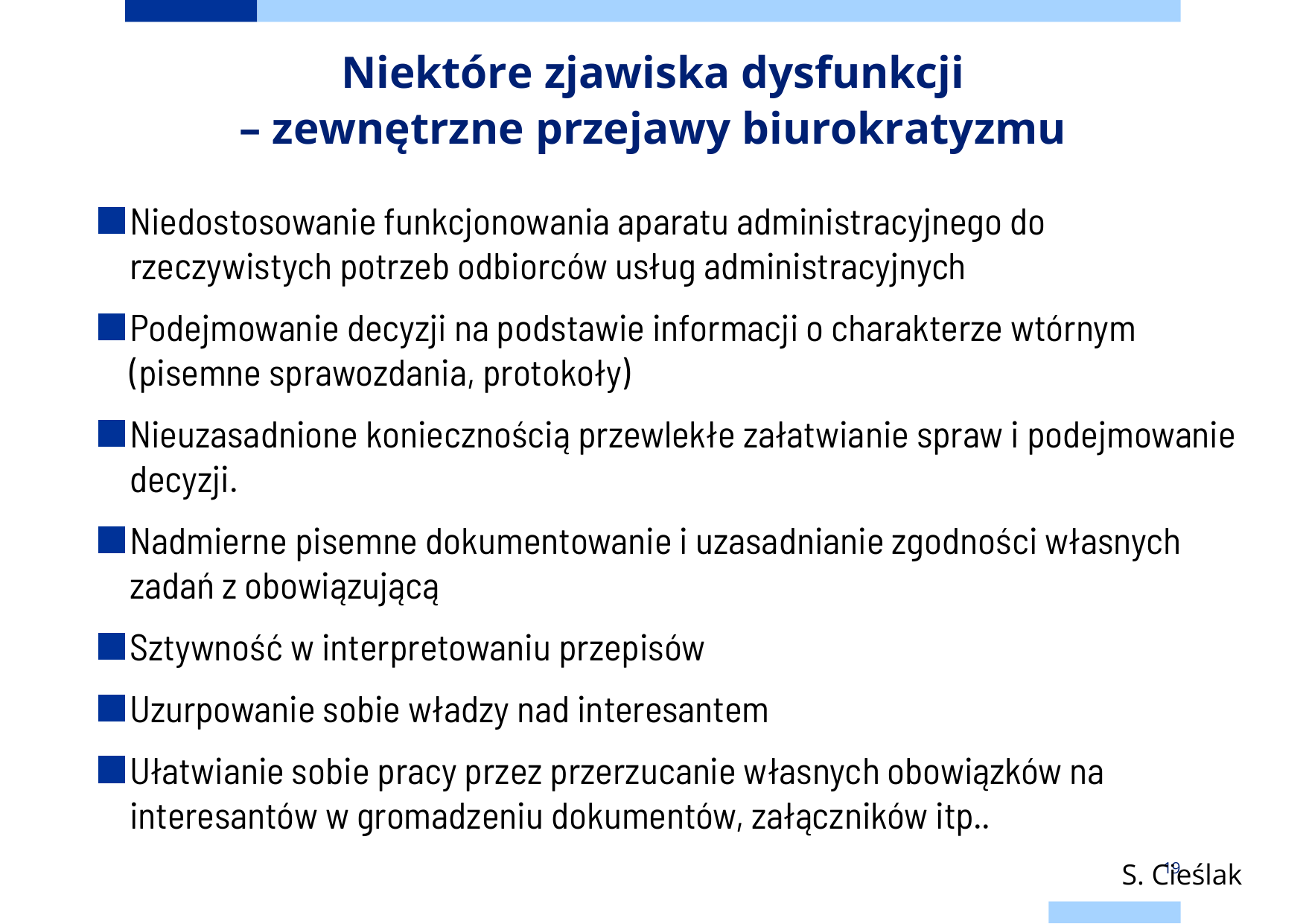

# Niektóre zjawiska dysfunkcji – zewnętrzne przejawy biurokratyzmu
Niedostosowanie funkcjonowania aparatu administracyjnego do rzeczywistych potrzeb odbiorców usług administracyjnych
Podejmowanie decyzji na podstawie informacji o charakterze wtórnym (pisemne sprawozdania, protokoły)
Nieuzasadnione koniecznością przewlekłe załatwianie spraw i podejmowanie decyzji.
Nadmierne pisemne dokumentowanie i uzasadnianie zgodności własnych zadań z obowiązującą
Sztywność w interpretowaniu przepisów
Uzurpowanie sobie władzy nad interesantem
Ułatwianie sobie pracy przez przerzucanie własnych obowiązków na interesantów w gromadzeniu dokumentów, załączników itp..
S. Cieślak
19